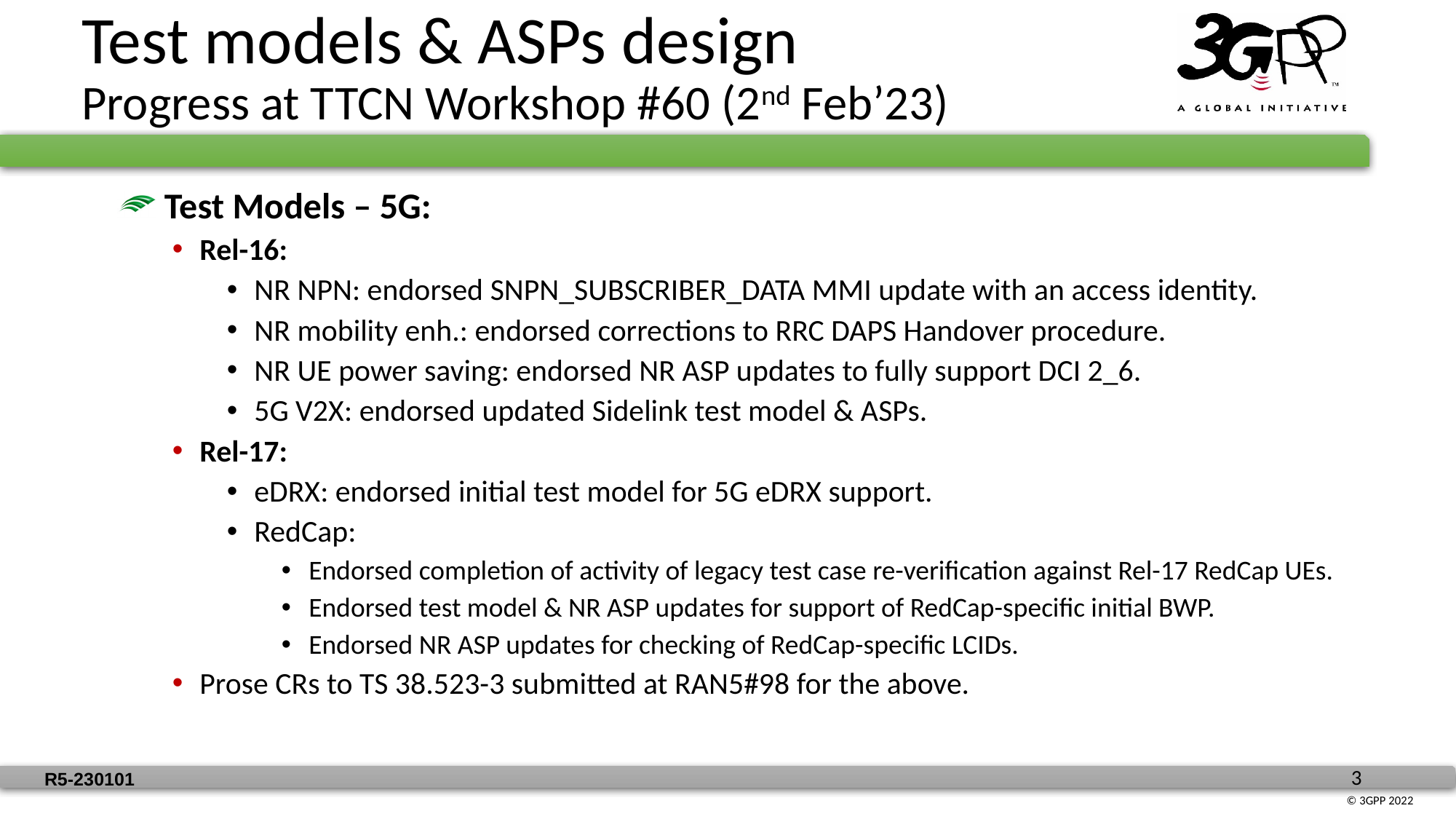

Test models & ASPs design
Progress at TTCN Workshop #60 (2nd Feb’23)
 Test Models – 5G:
Rel-16:
NR NPN: endorsed SNPN_SUBSCRIBER_DATA MMI update with an access identity.
NR mobility enh.: endorsed corrections to RRC DAPS Handover procedure.
NR UE power saving: endorsed NR ASP updates to fully support DCI 2_6.
5G V2X: endorsed updated Sidelink test model & ASPs.
Rel-17:
eDRX: endorsed initial test model for 5G eDRX support.
RedCap:
Endorsed completion of activity of legacy test case re-verification against Rel-17 RedCap UEs.
Endorsed test model & NR ASP updates for support of RedCap-specific initial BWP.
Endorsed NR ASP updates for checking of RedCap-specific LCIDs.
Prose CRs to TS 38.523-3 submitted at RAN5#98 for the above.